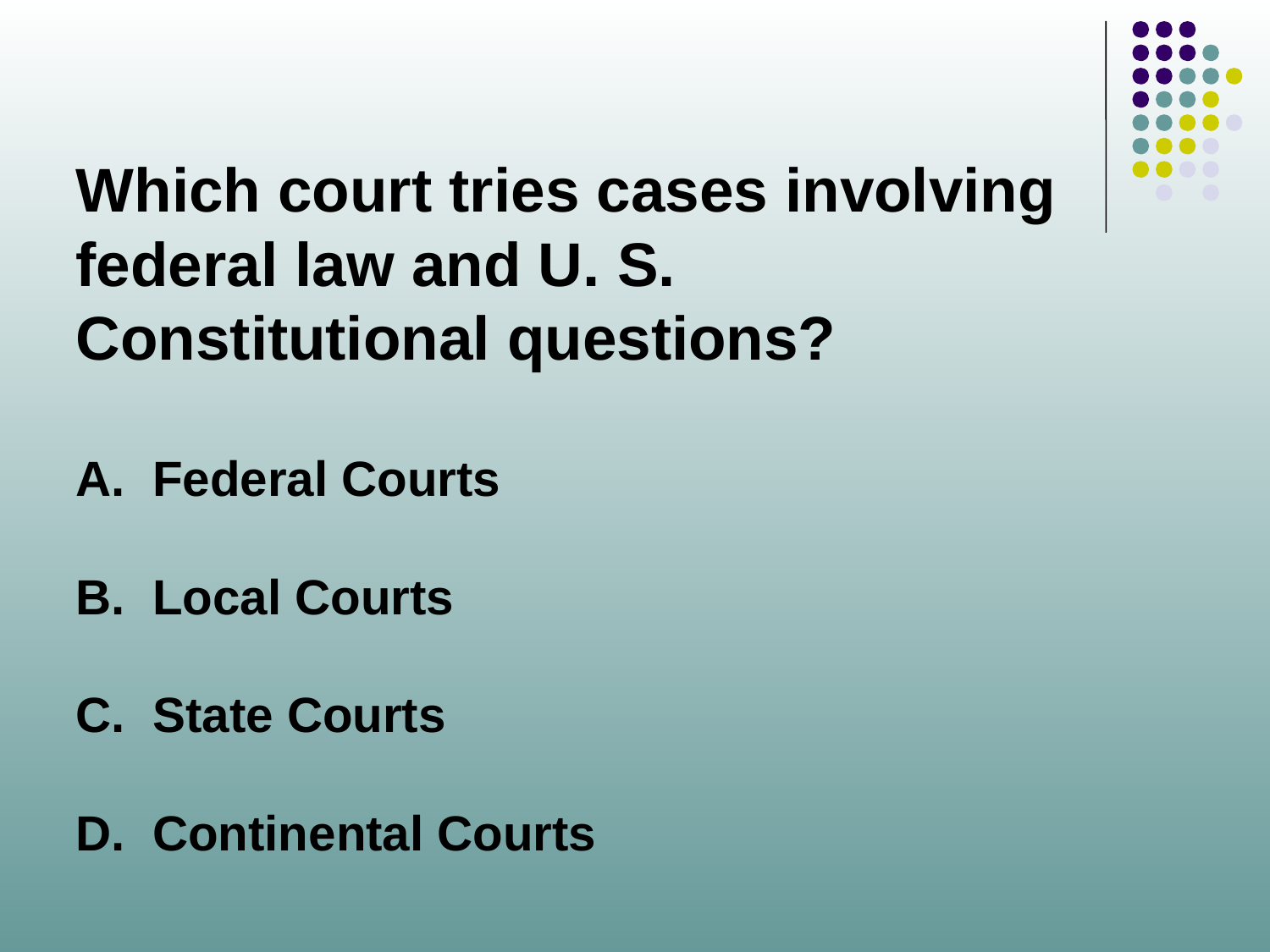

Which court tries cases involving federal law and U. S. Constitutional questions?
A.  Federal Courts
B.  Local Courts
C.  State Courts
D.  Continental Courts